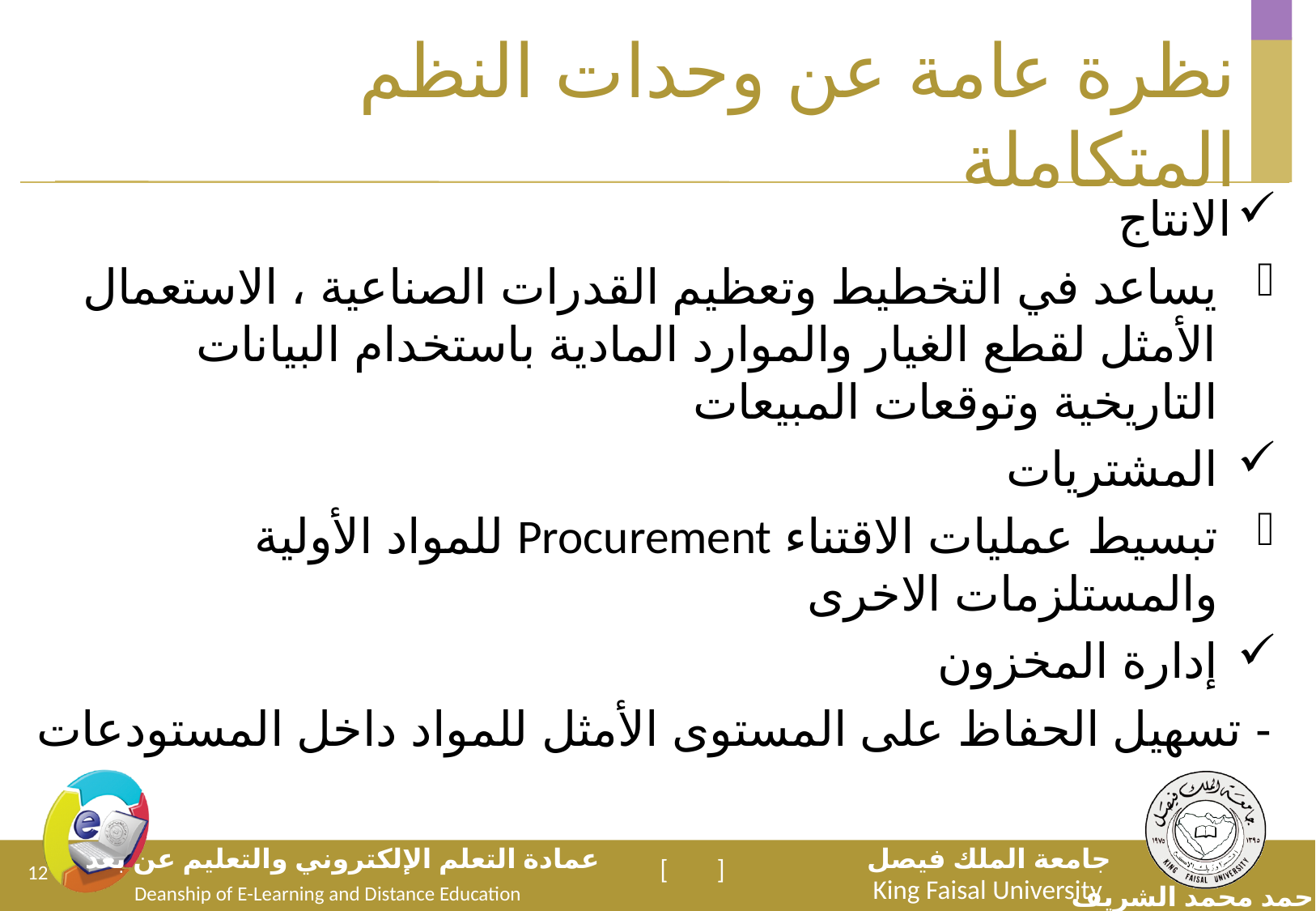

# نظرة عامة عن وحدات النظم المتكاملة
الانتاج
يساعد في التخطيط وتعظيم القدرات الصناعية ، الاستعمال الأمثل لقطع الغيار والموارد المادية باستخدام البيانات التاريخية وتوقعات المبيعات
المشتريات
تبسيط عمليات الاقتناء Procurement للمواد الأولية والمستلزمات الاخرى
إدارة المخزون
- تسهيل الحفاظ على المستوى الأمثل للمواد داخل المستودعات

12